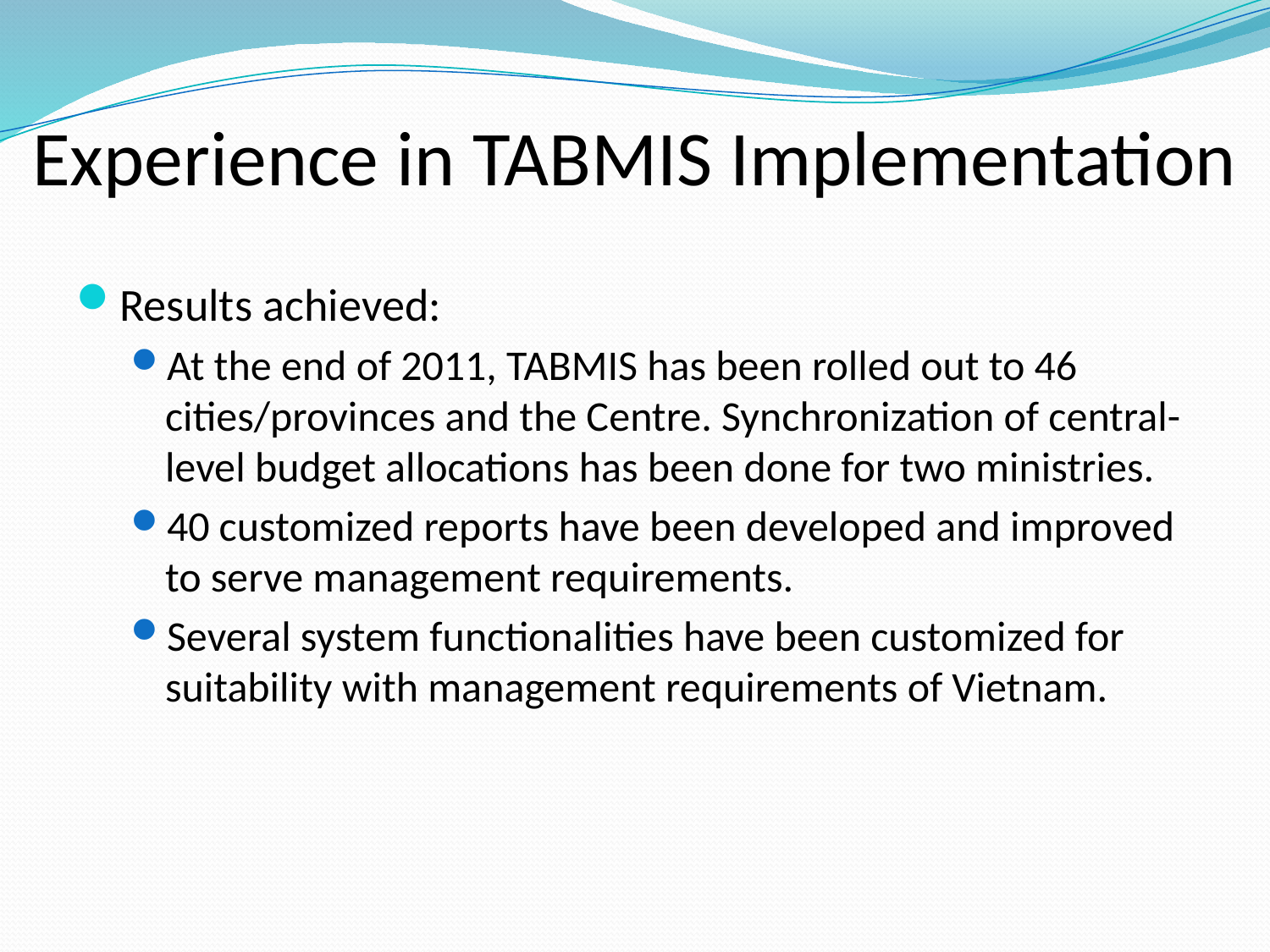

# Experience in TABMIS Implementation
Results achieved:
At the end of 2011, TABMIS has been rolled out to 46 cities/provinces and the Centre. Synchronization of central-level budget allocations has been done for two ministries.
40 customized reports have been developed and improved to serve management requirements.
Several system functionalities have been customized for suitability with management requirements of Vietnam.